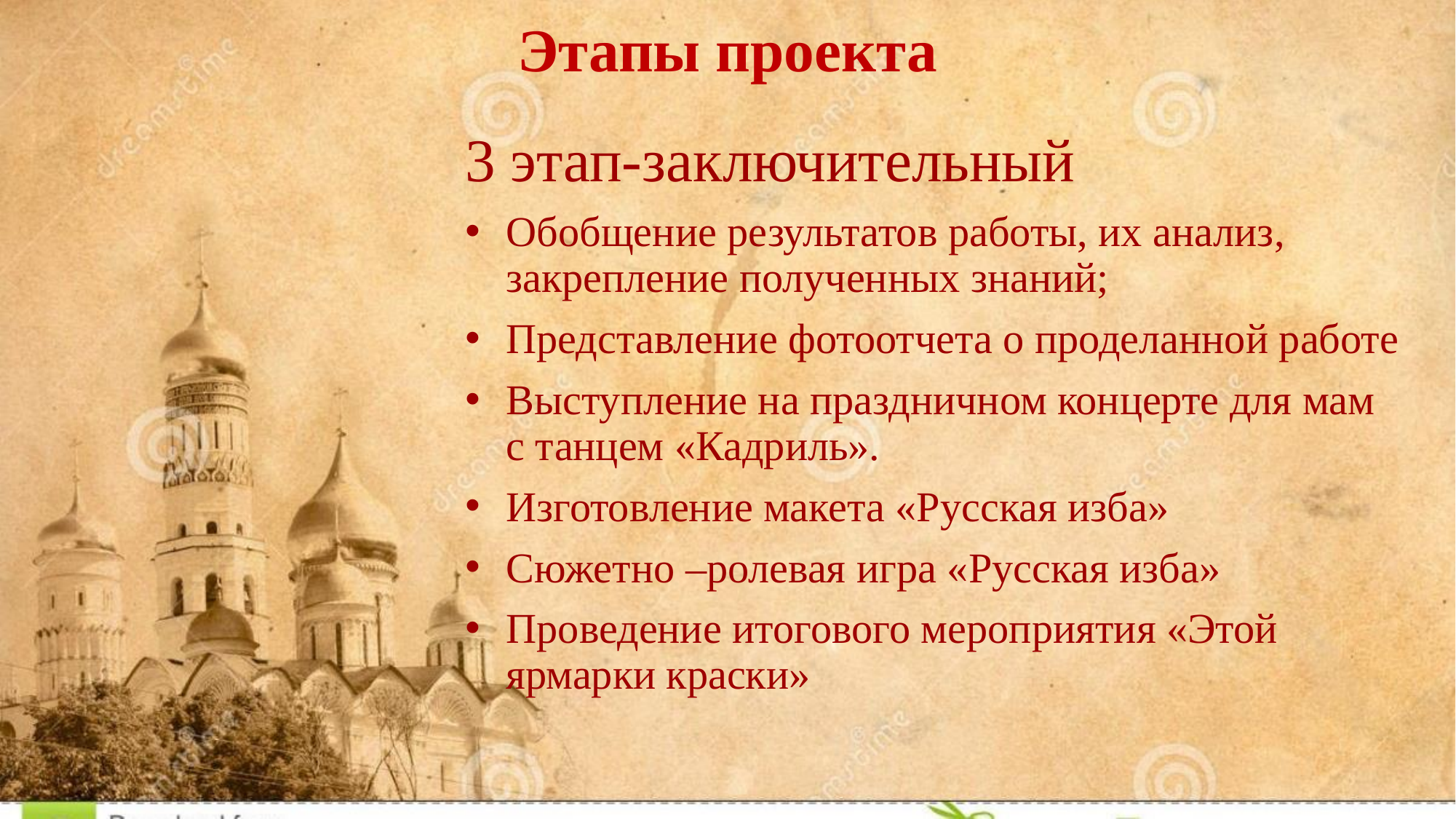

# Этапы проекта
3 этап-заключительный
Обобщение результатов работы, их анализ, закрепление полученных знаний;
Представление фотоотчета о проделанной работе
Выступление на праздничном концерте для мам с танцем «Кадриль».
Изготовление макета «Русская изба»
Сюжетно –ролевая игра «Русская изба»
Проведение итогового мероприятия «Этой ярмарки краски»